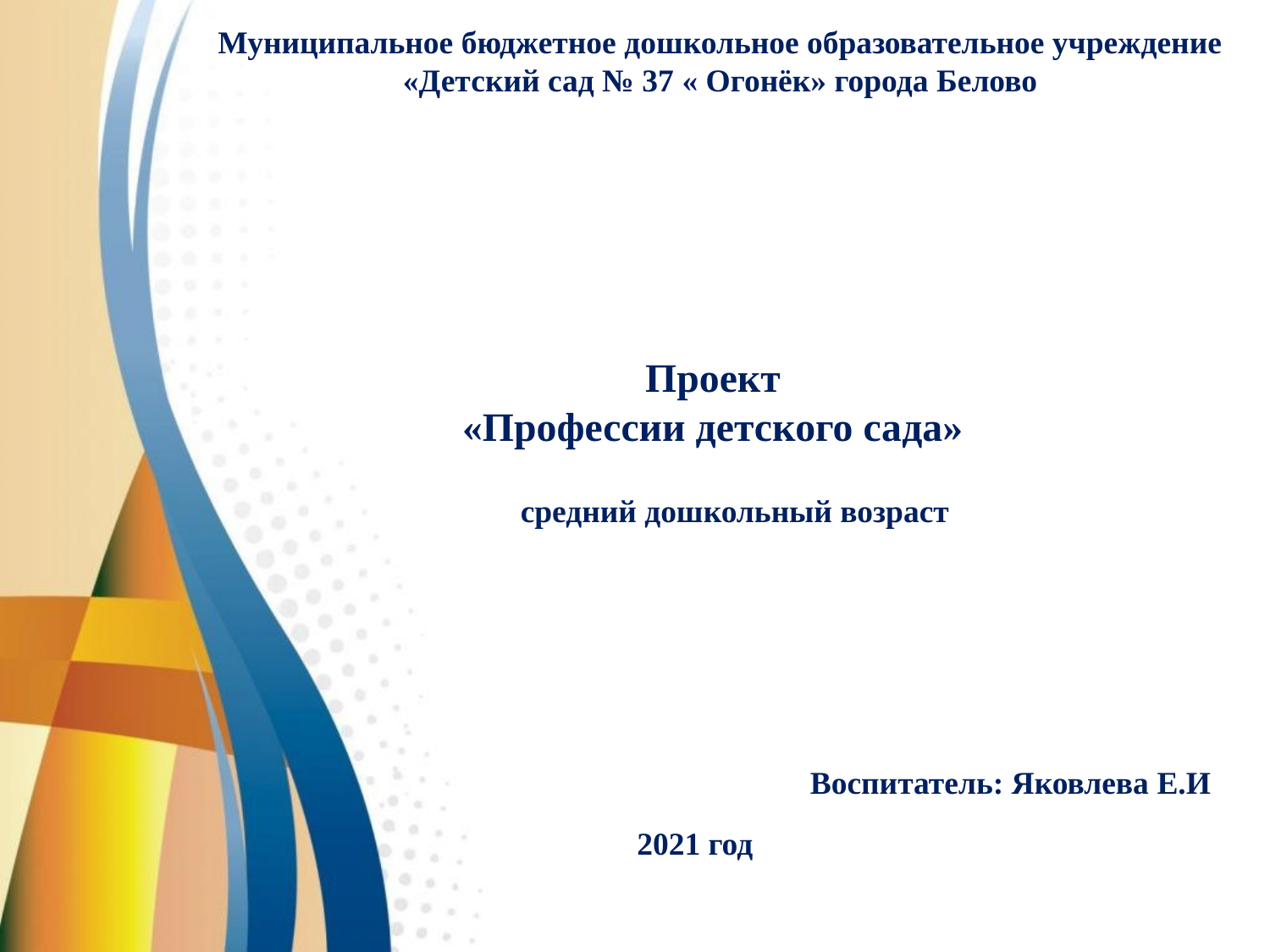

Муниципальное бюджетное дошкольное образовательное учреждение
«Детский сад № 37 « Огонёк» города Белово
# Проект «Профессии детского сада»
средний дошкольный возраст
Воспитатель: Яковлева Е.И
2021 год